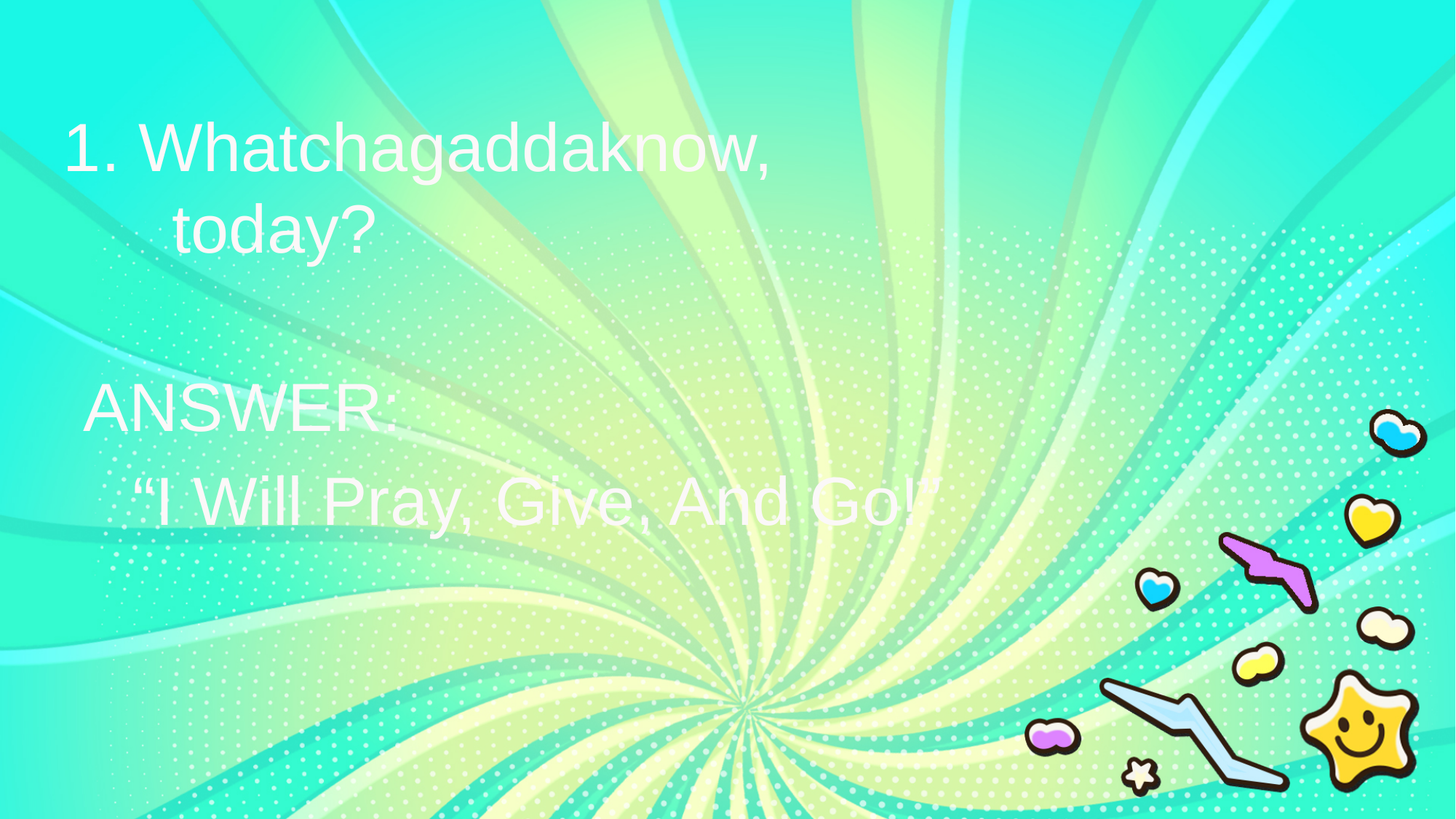

1. Whatchagaddaknow,
	today?
ANSWER:
“I Will Pray, Give, And Go!”